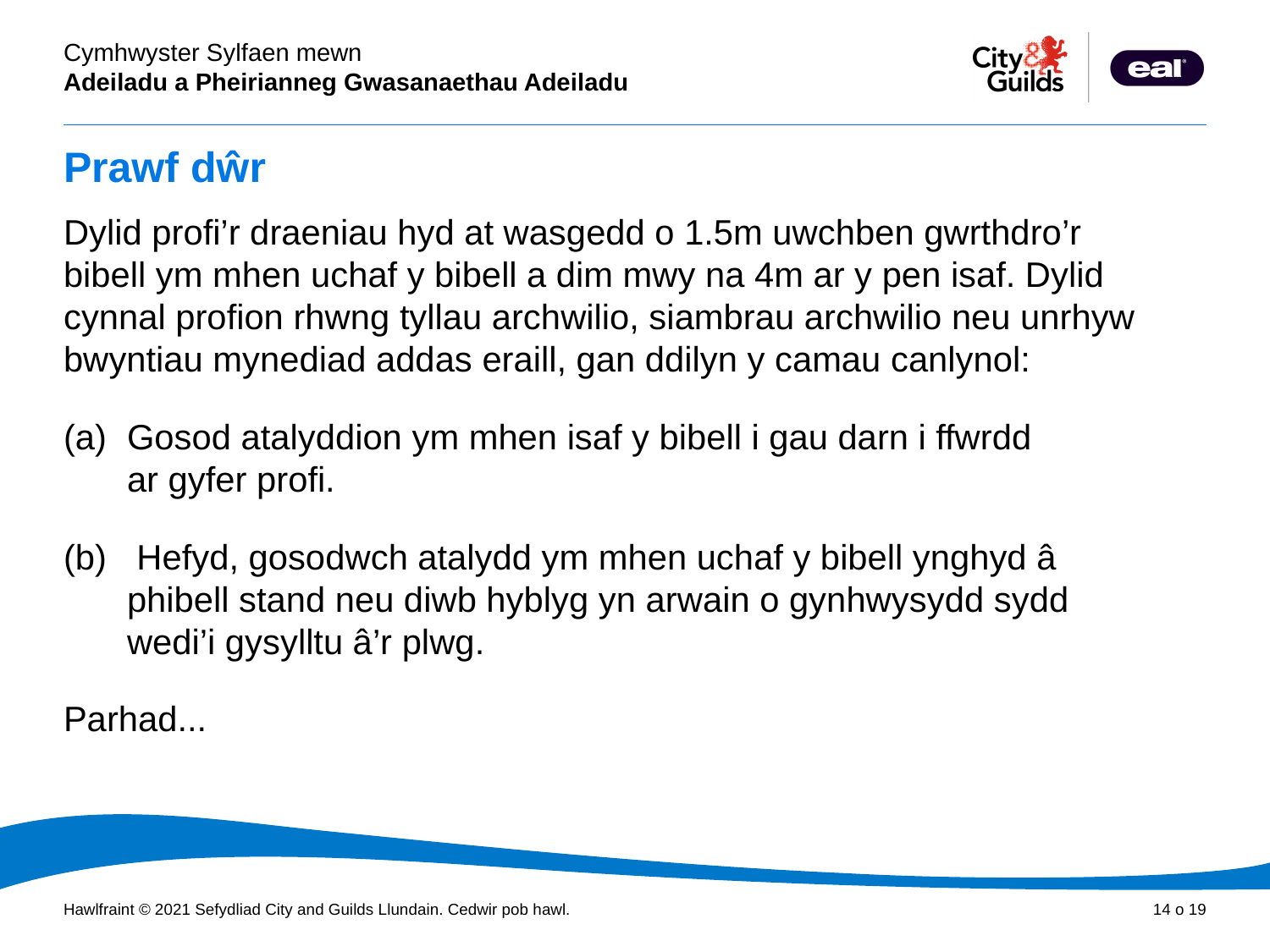

# Prawf dŵr
Dylid profi’r draeniau hyd at wasgedd o 1.5m uwchben gwrthdro’r bibell ym mhen uchaf y bibell a dim mwy na 4m ar y pen isaf. Dylid cynnal profion rhwng tyllau archwilio, siambrau archwilio neu unrhyw bwyntiau mynediad addas eraill, gan ddilyn y camau canlynol:
Gosod atalyddion ym mhen isaf y bibell i gau darn i ffwrdd
ar gyfer profi.
 Hefyd, gosodwch atalydd ym mhen uchaf y bibell ynghyd â phibell stand neu diwb hyblyg yn arwain o gynhwysydd sydd wedi’i gysylltu â’r plwg.
Parhad...